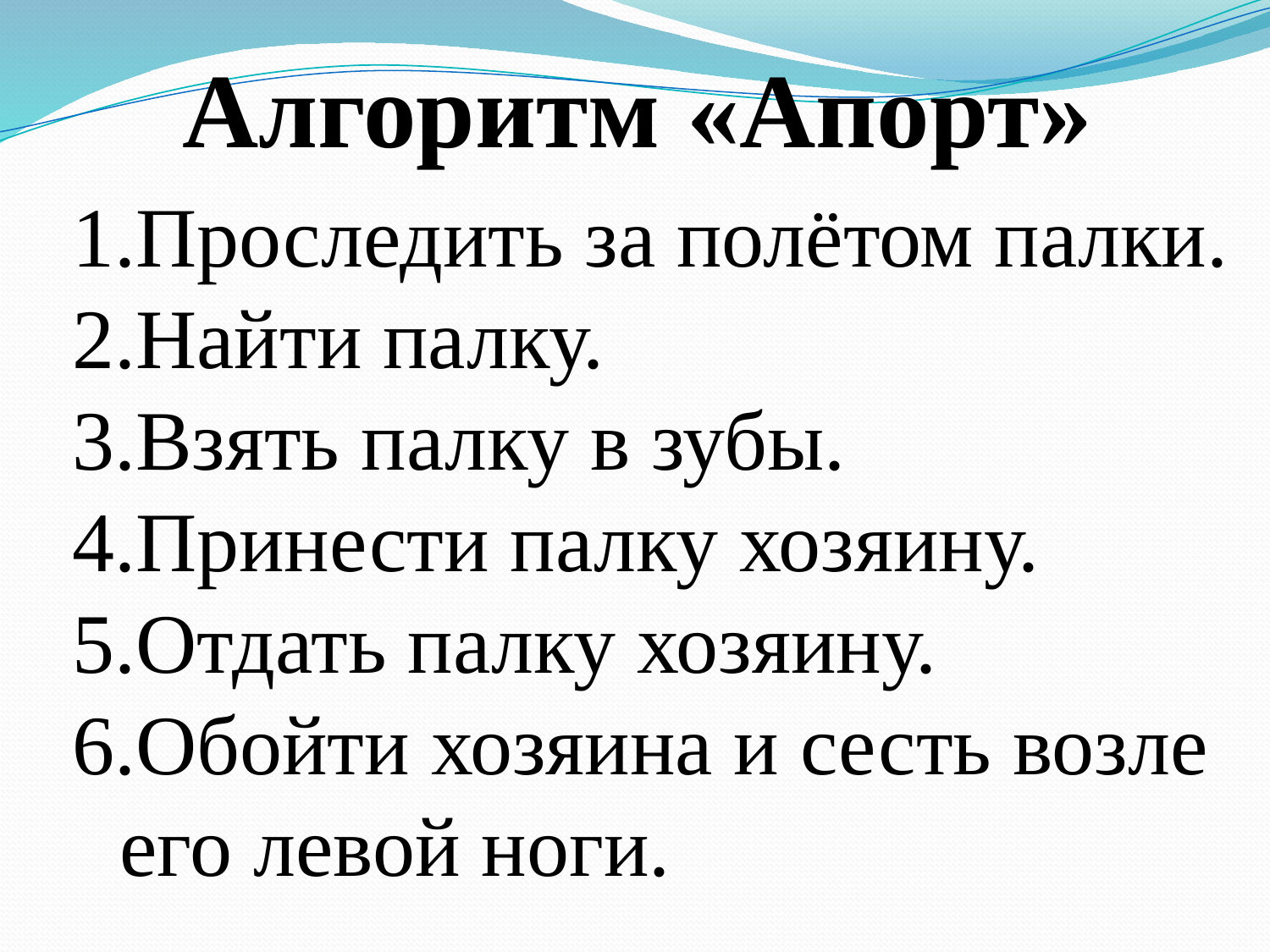

Алгоритм «Апорт»
Проследить за полётом палки.
Найти палку.
Взять палку в зубы.
Принести палку хозяину.
Отдать палку хозяину.
Обойти хозяина и сесть возле его левой ноги.